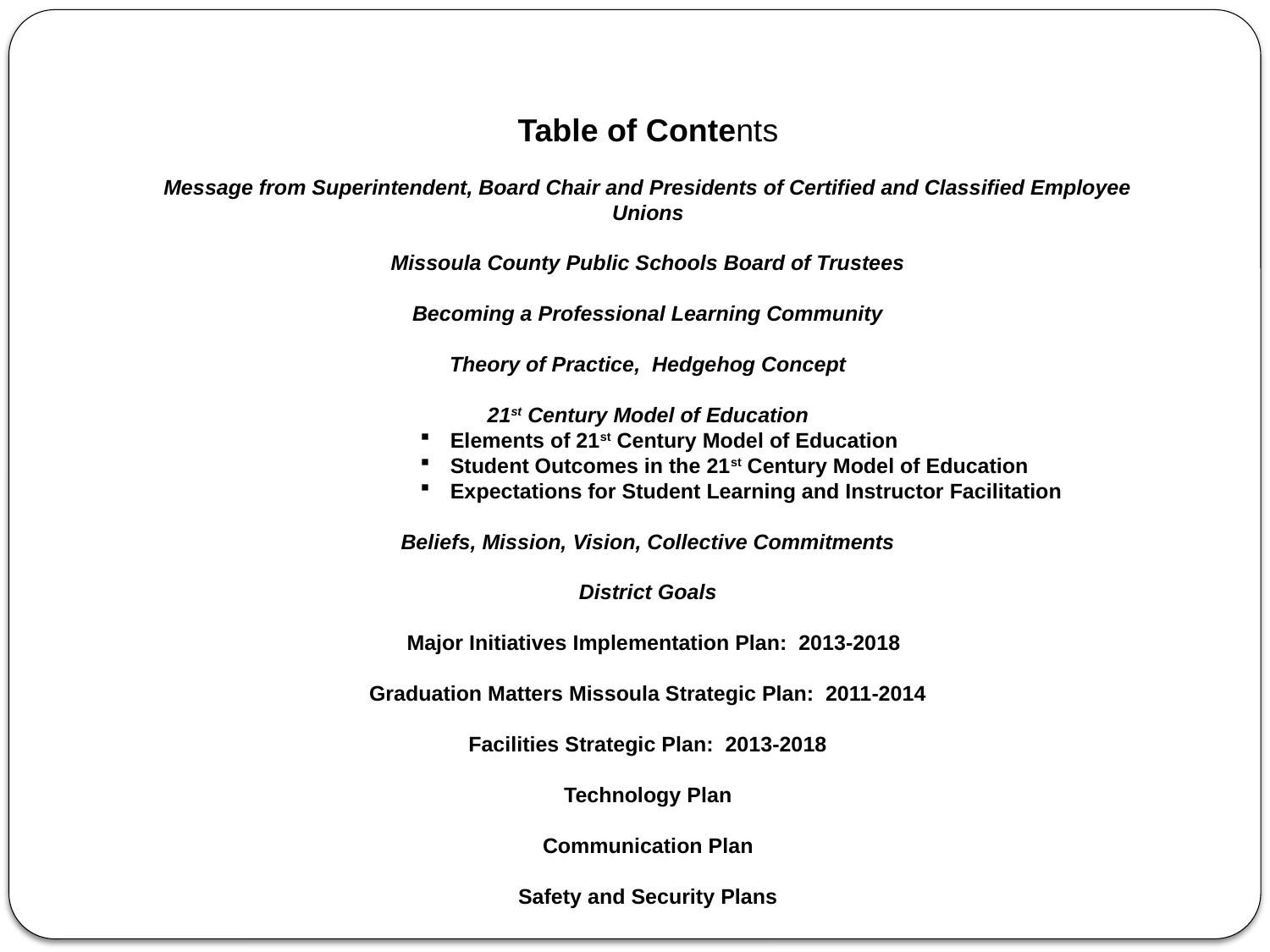

Table of Contents

Message from Superintendent, Board Chair and Presidents of Certified and Classified Employee Unions

Missoula County Public Schools Board of Trustees

Becoming a Professional Learning Community

Theory of Practice,  Hedgehog Concept

21st Century Model of Education
Elements of 21st Century Model of Education
Student Outcomes in the 21st Century Model of Education
Expectations for Student Learning and Instructor Facilitation

Beliefs, Mission, Vision, Collective Commitments

District Goals

  Major Initiatives Implementation Plan:  2013-2018

Graduation Matters Missoula Strategic Plan:  2011-2014

Facilities Strategic Plan:  2013-2018

Technology Plan

Communication Plan

Safety and Security Plans